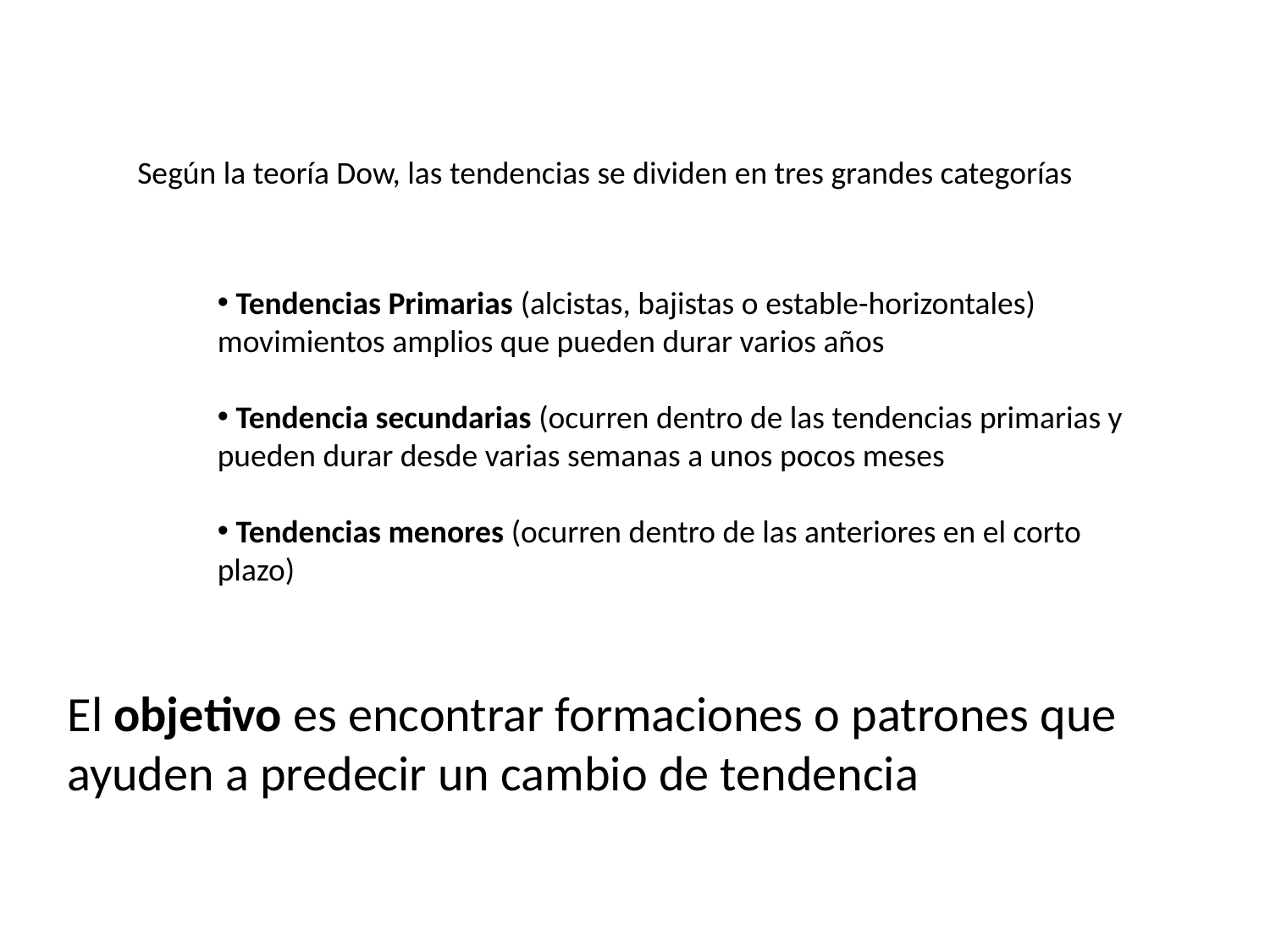

Según la teoría Dow, las tendencias se dividen en tres grandes categorías
 Tendencias Primarias (alcistas, bajistas o estable-horizontales) movimientos amplios que pueden durar varios años

 Tendencia secundarias (ocurren dentro de las tendencias primarias y pueden durar desde varias semanas a unos pocos meses

 Tendencias menores (ocurren dentro de las anteriores en el corto plazo)
El objetivo es encontrar formaciones o patrones que ayuden a predecir un cambio de tendencia